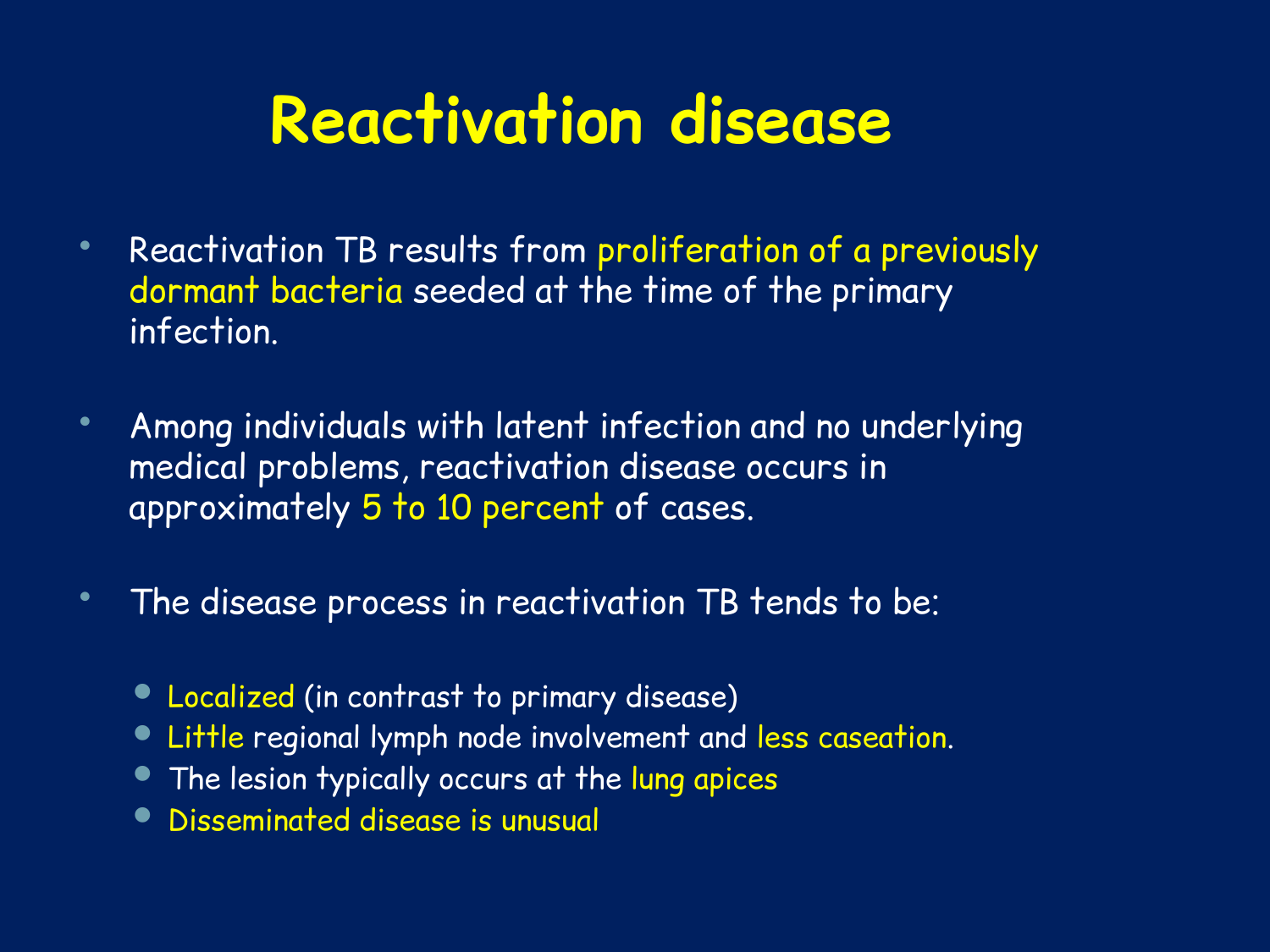

# Reactivation disease
Reactivation TB results from proliferation of a previously dormant bacteria seeded at the time of the primary infection.

Among individuals with latent infection and no underlying medical problems, reactivation disease occurs in approximately 5 to 10 percent of cases.

The disease process in reactivation TB tends to be:

Localized (in contrast to primary disease)
Little regional lymph node involvement and less caseation.
The lesion typically occurs at the lung apices
Disseminated disease is unusual